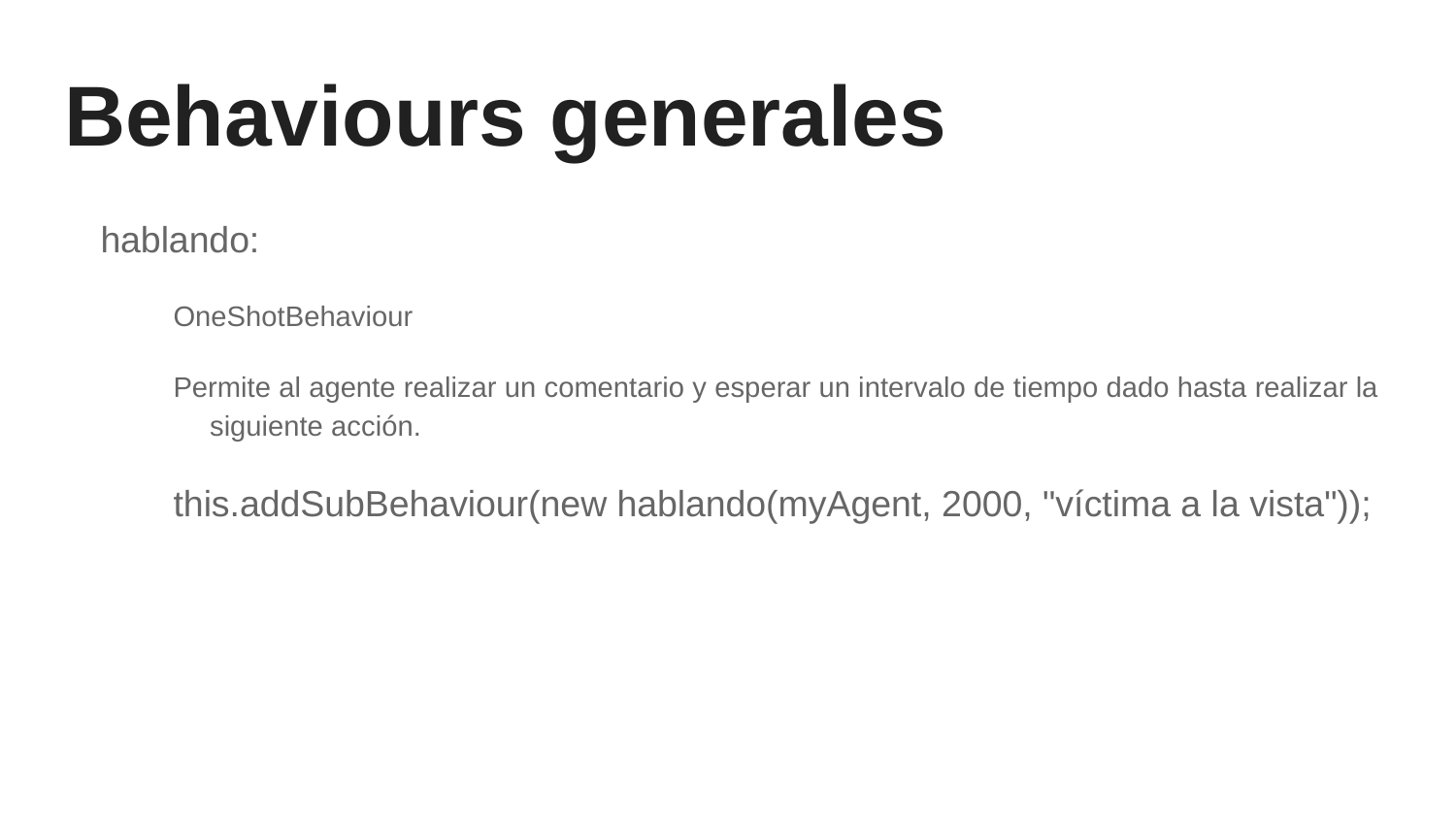

# Behaviours generales
hablando:
OneShotBehaviour
Permite al agente realizar un comentario y esperar un intervalo de tiempo dado hasta realizar la siguiente acción.
this.addSubBehaviour(new hablando(myAgent, 2000, "víctima a la vista"));